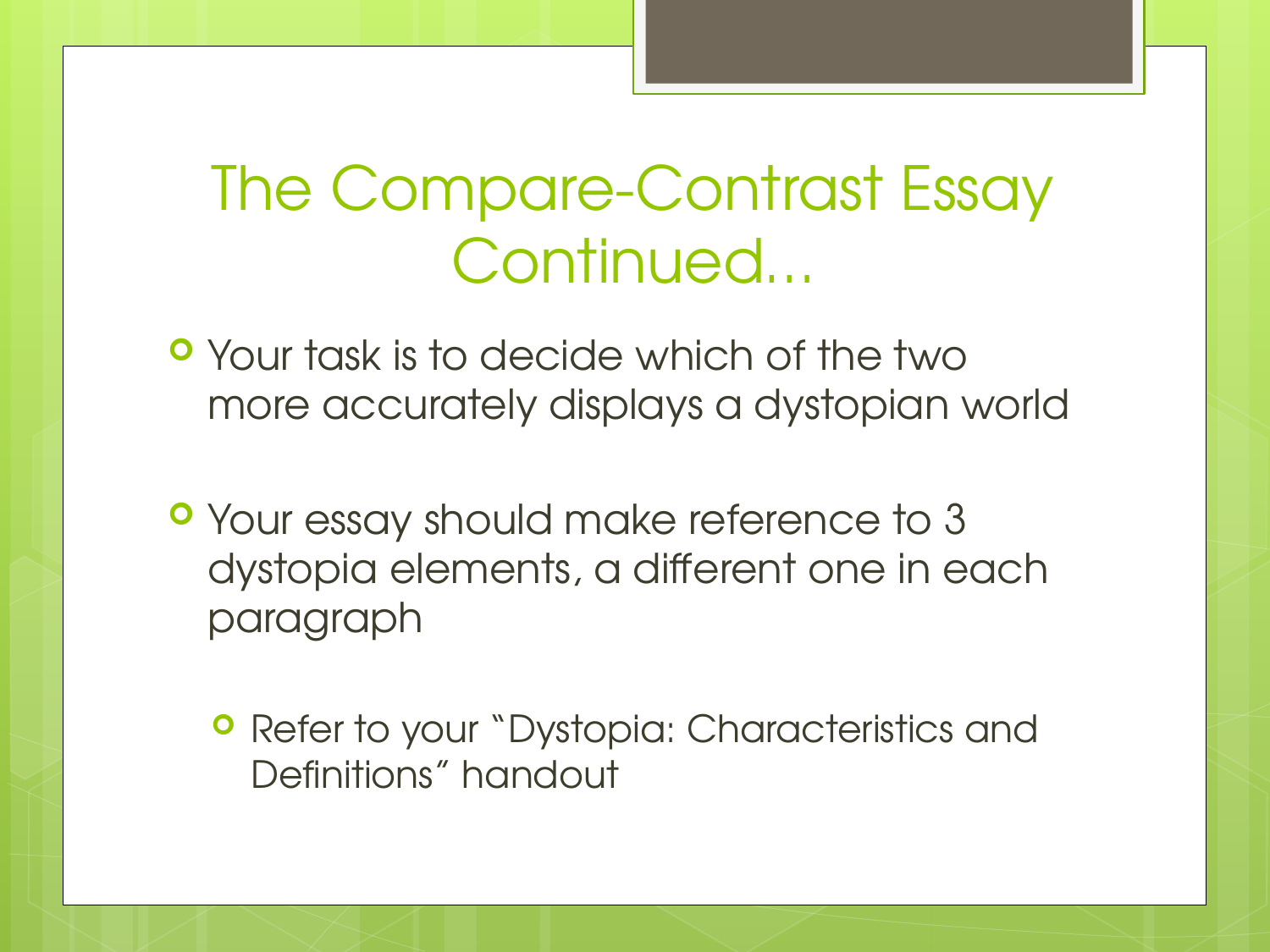

# The Compare-Contrast Essay Continued…
Your task is to decide which of the two more accurately displays a dystopian world

Your essay should make reference to 3 dystopia elements, a different one in each paragraph

Refer to your “Dystopia: Characteristics and Definitions” handout